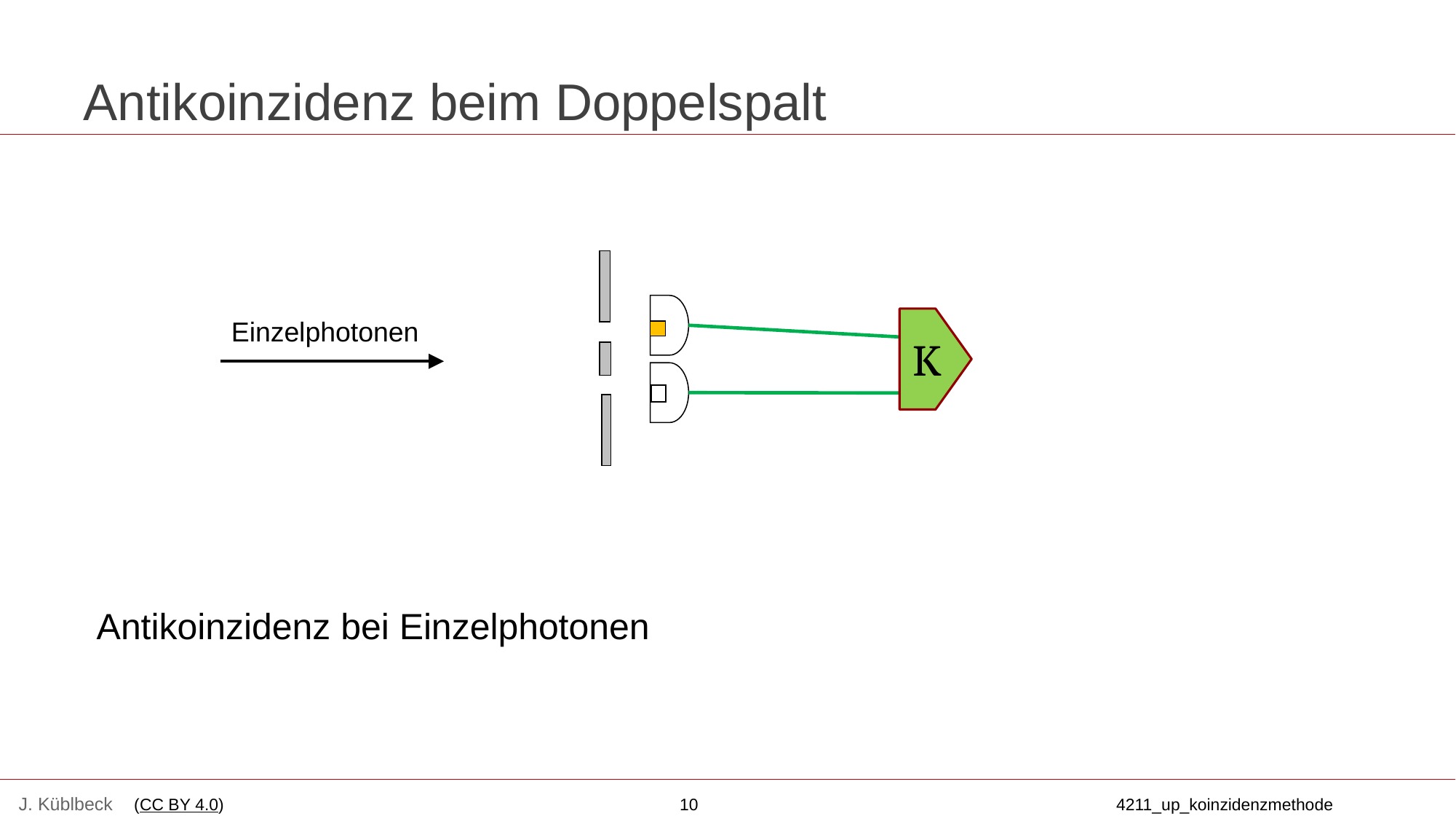

# Antikoinzidenz beim Doppelspalt

Antikoinzidenz bei Einzelphotonen

K
      Einzelphotonen